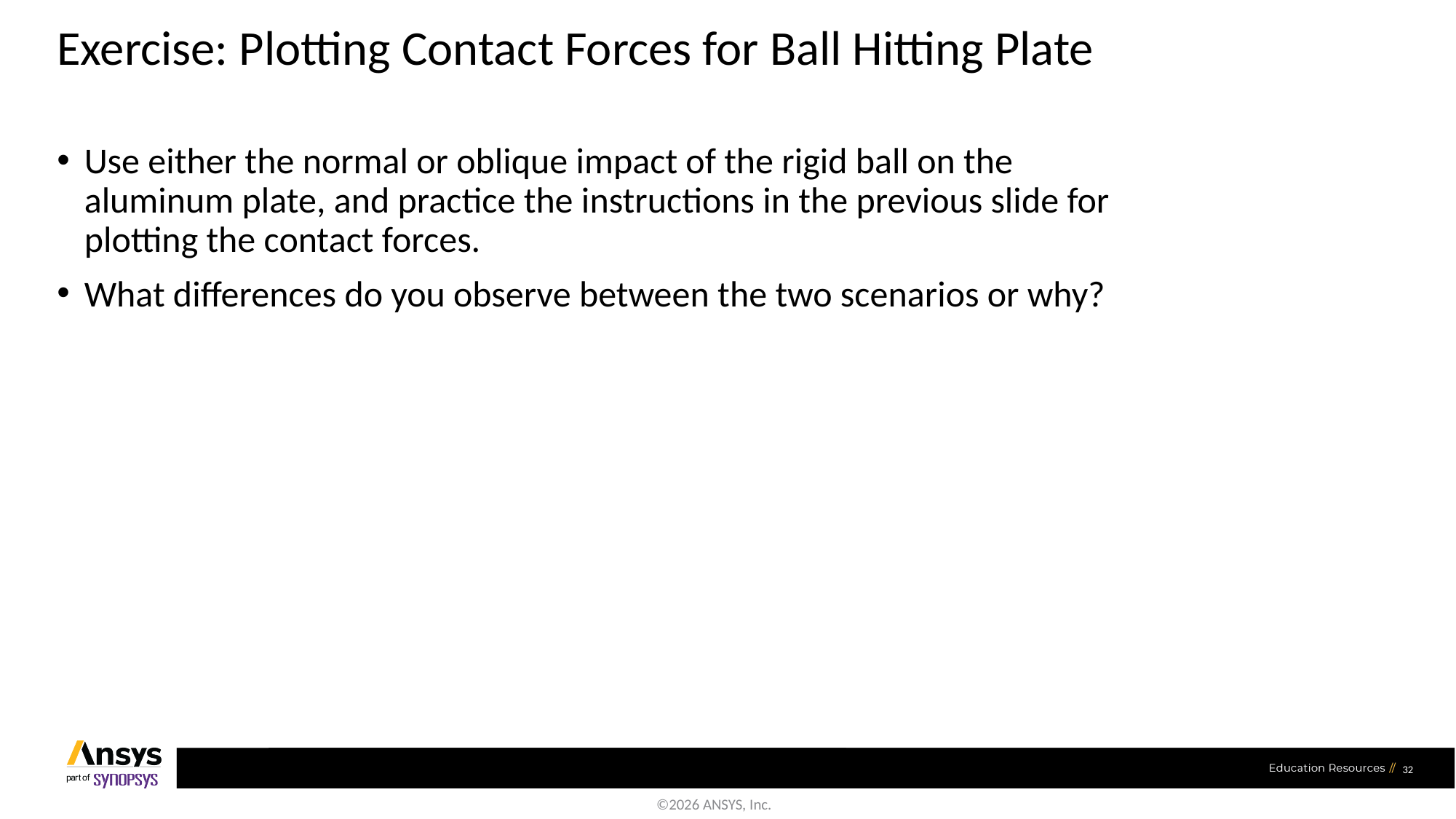

# Exercise: Plotting Contact Forces for Ball Hitting Plate
Use either the normal or oblique impact of the rigid ball on the aluminum plate, and practice the instructions in the previous slide for plotting the contact forces.
What differences do you observe between the two scenarios or why?
32